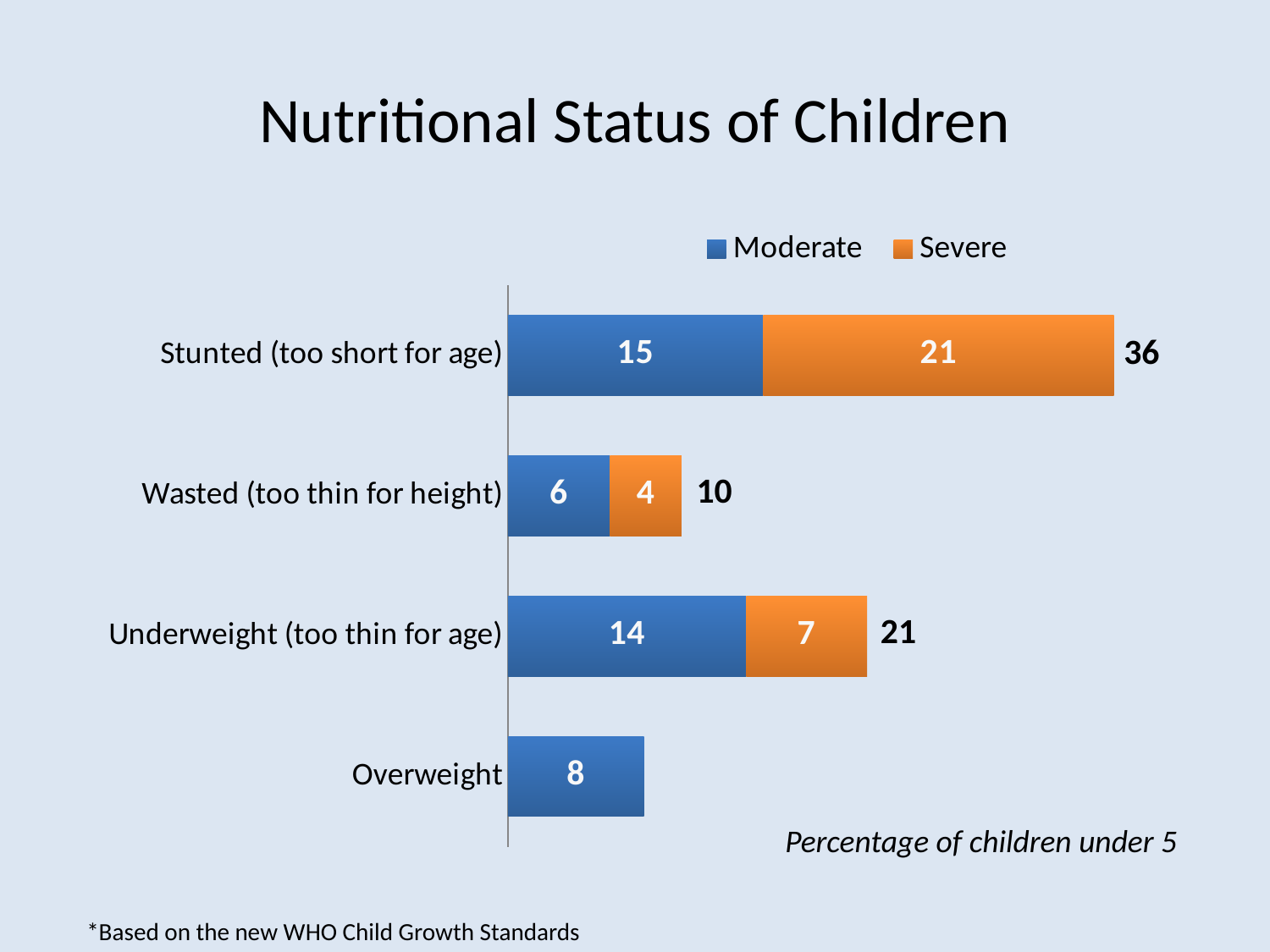

# Nutritional Status of Children

### Chart

| Category | Moderate | Severe |
|---|---|---|
| Overweight | 8.0 | None |
| Underweight (too thin for age) | 14.0 | 7.1 |
| Wasted (too thin for height) | 6.0 | 4.2 |
| Stunted (too short for age) | 15.0 | 20.6 |
36
10
21
Percentage of children under 5
*Based on the new WHO Child Growth Standards